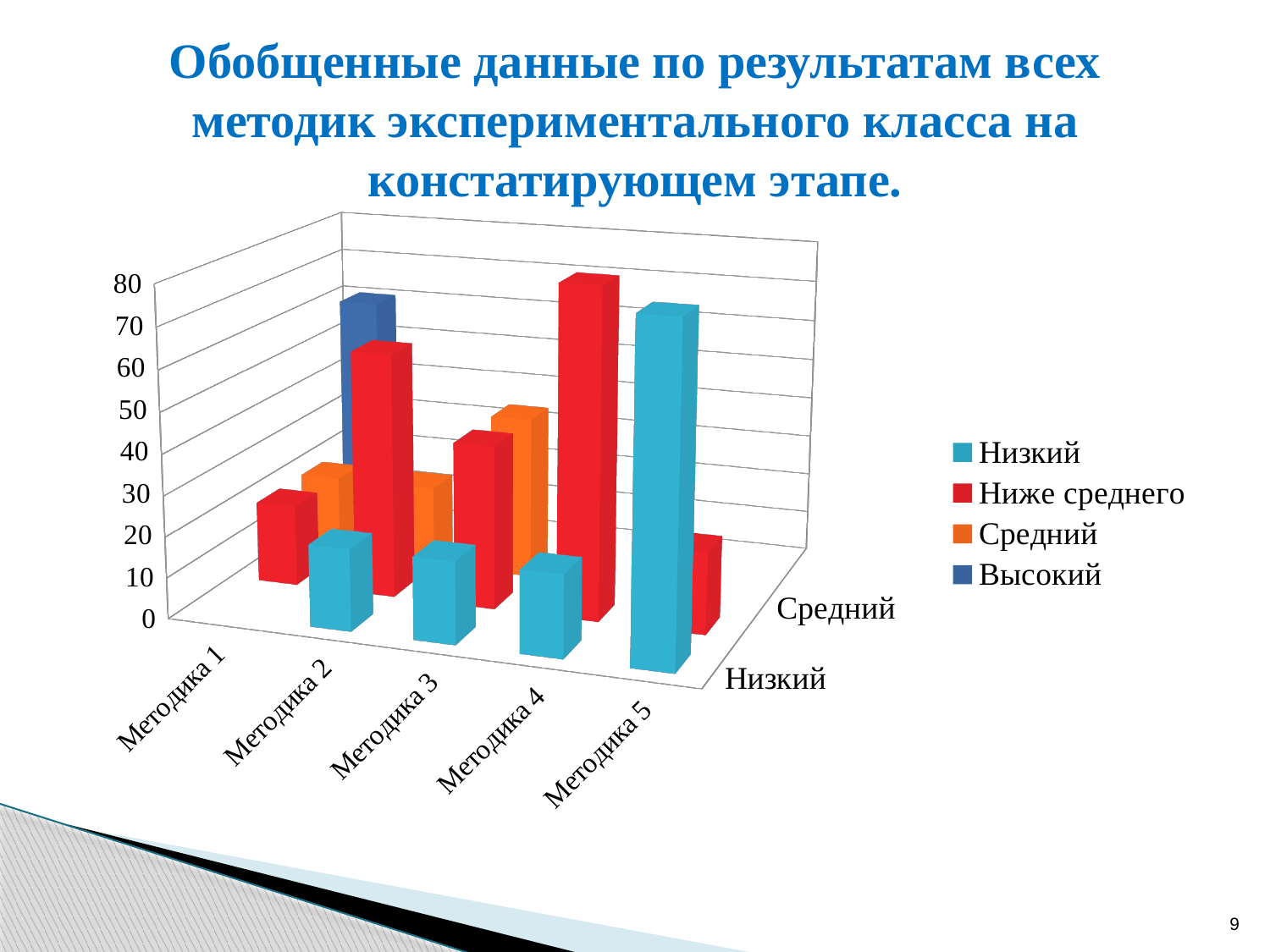

# Обобщенные данные по результатам всех методик экспериментального класса на констатирующем этапе.

[unsupported chart]

9